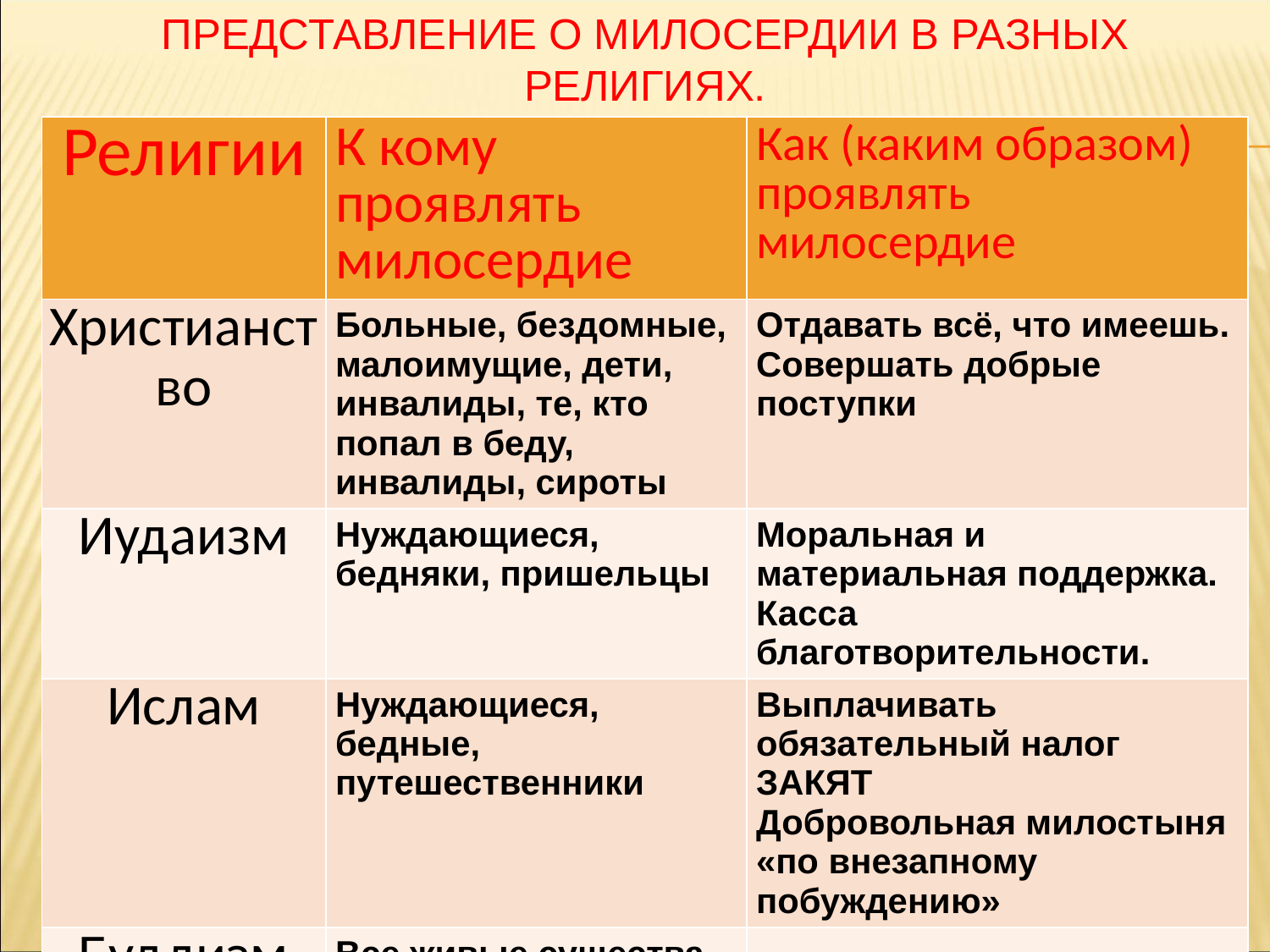

# Представление о милосердии в разных религиях.
| Религии | К кому проявлять милосердие | Как (каким образом) проявлять милосердие |
| --- | --- | --- |
| Христианство | Больные, бездомные, малоимущие, дети, инвалиды, те, кто попал в беду, инвалиды, сироты | Отдавать всё, что имеешь. Совершать добрые поступки |
| Иудаизм | Нуждающиеся, бедняки, пришельцы | Моральная и материальная поддержка. Касса благотворительности. |
| Ислам | Нуждающиеся, бедные, путешественники | Выплачивать обязательный налог ЗАКЯТ Добровольная милостыня «по внезапному побуждению» |
| Буддизм | Все живые существа |  |